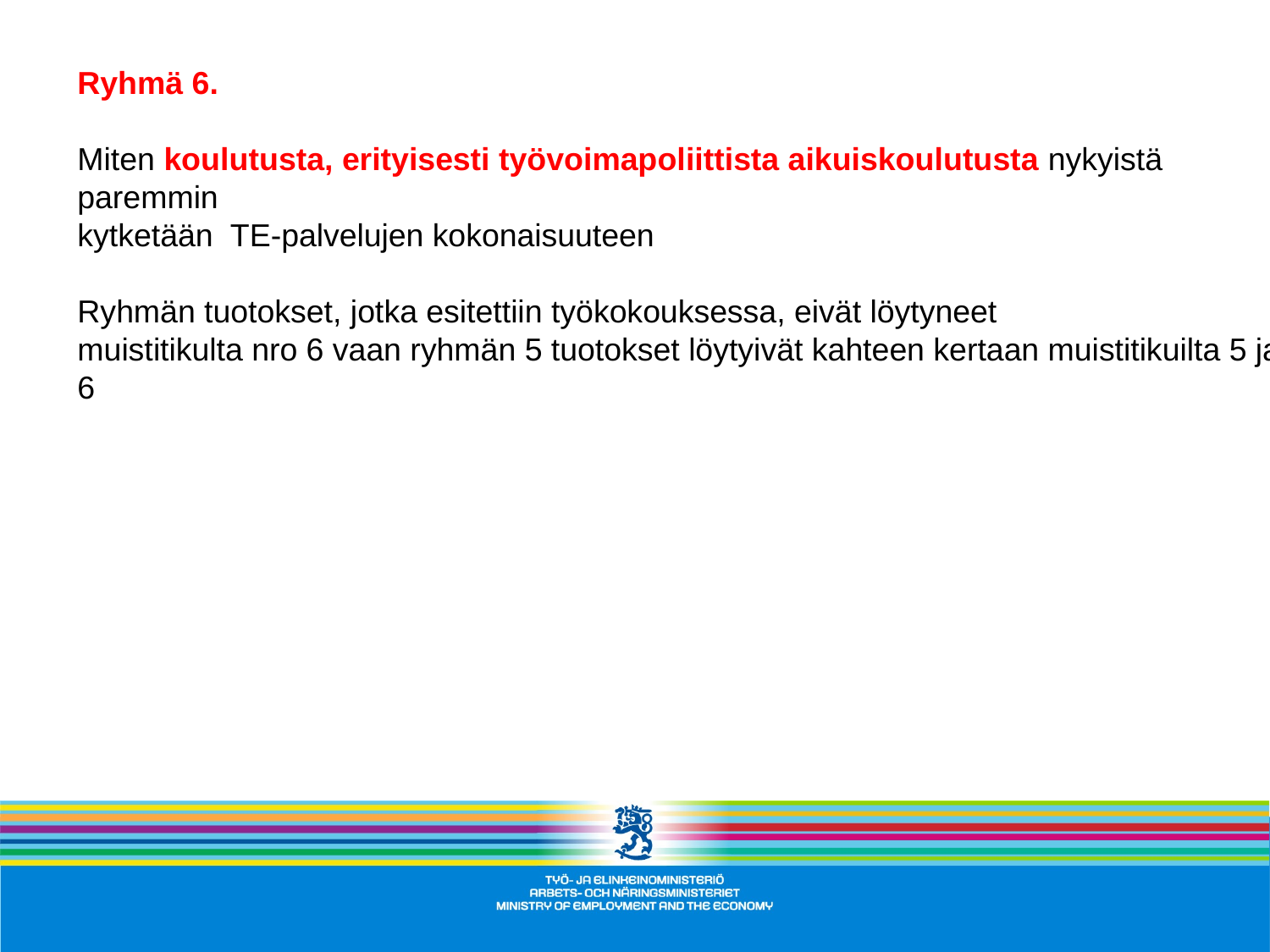

Ryhmä 6.

Miten koulutusta, erityisesti työvoimapoliittista aikuiskoulutusta nykyistä paremmin
kytketään  TE-palvelujen kokonaisuuteen

Ryhmän tuotokset, jotka esitettiin työkokouksessa, eivät löytyneet
muistitikulta nro 6 vaan ryhmän 5 tuotokset löytyivät kahteen kertaan muistitikuilta 5 ja 6